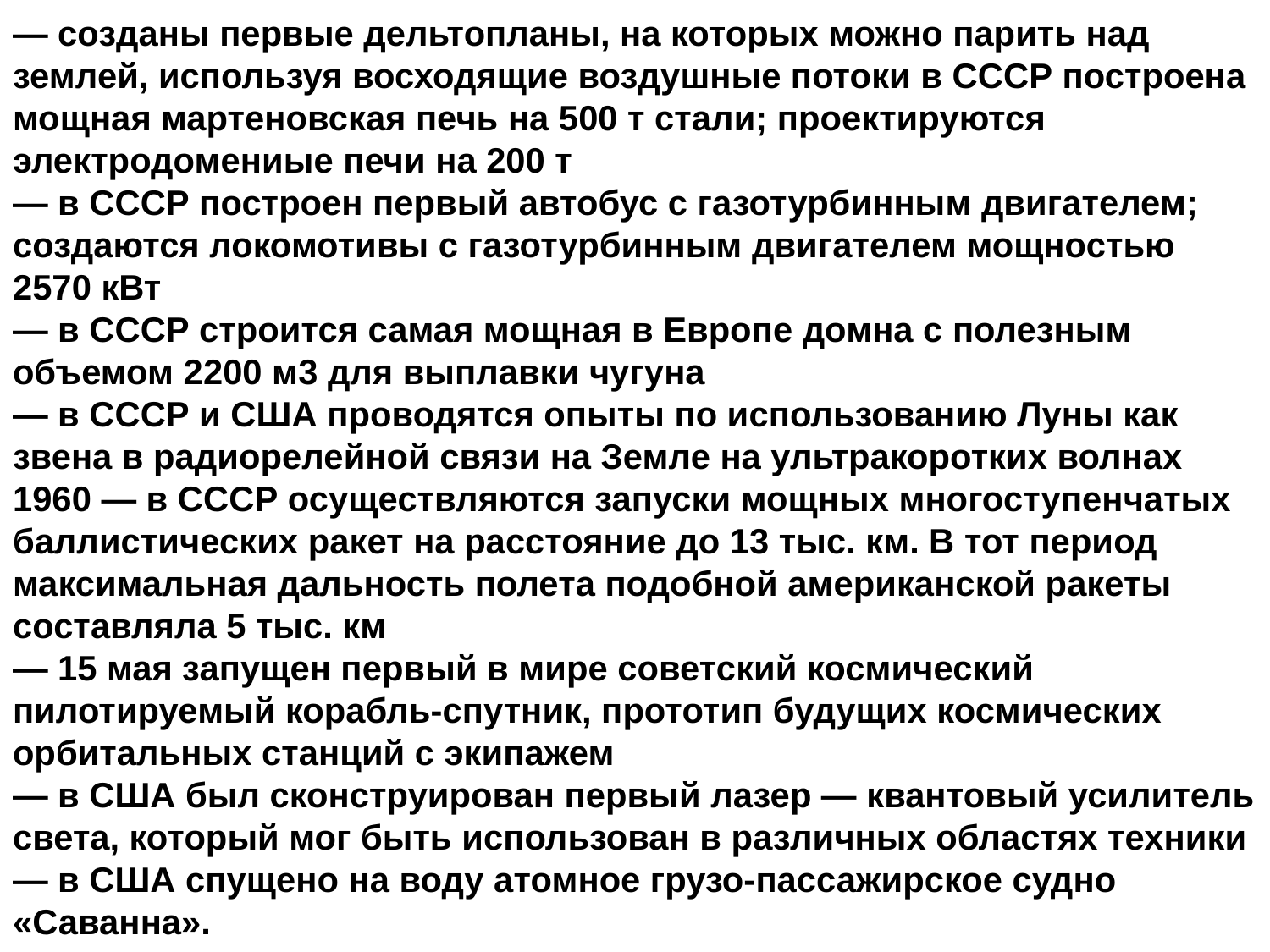

— созданы первые дельтопланы, на которых можно парить над землей, используя восходящие воздушные потоки в СССР построена мощная мартеновская печь на 500 т стали; проектируются электродомениые печи на 200 т
— в СССР построен первый автобус с газотурбинным двигателем; создаются локомотивы с газотурбинным двигателем мощностью 2570 кВт
— в СССР строится самая мощная в Европе домна с полезным объемом 2200 м3 для выплавки чугуна
— в СССР и США проводятся опыты по использованию Луны как звена в радиорелейной связи на Земле на ультракоротких волнах
1960 — в СССР осуществляются запуски мощных многоступенчатых баллистических ракет на расстояние до 13 тыс. км. В тот период максимальная дальность полета подобной американской ракеты составляла 5 тыс. км
— 15 мая запущен первый в мире советский космический пилотируемый корабль-спутник, прототип будущих космических орбитальных станций с экипажем
— в США был сконструирован первый лазер — квантовый усилитель света, который мог быть использован в различных областях техники
— в США спущено на воду атомное грузо-пассажирское судно «Саванна».